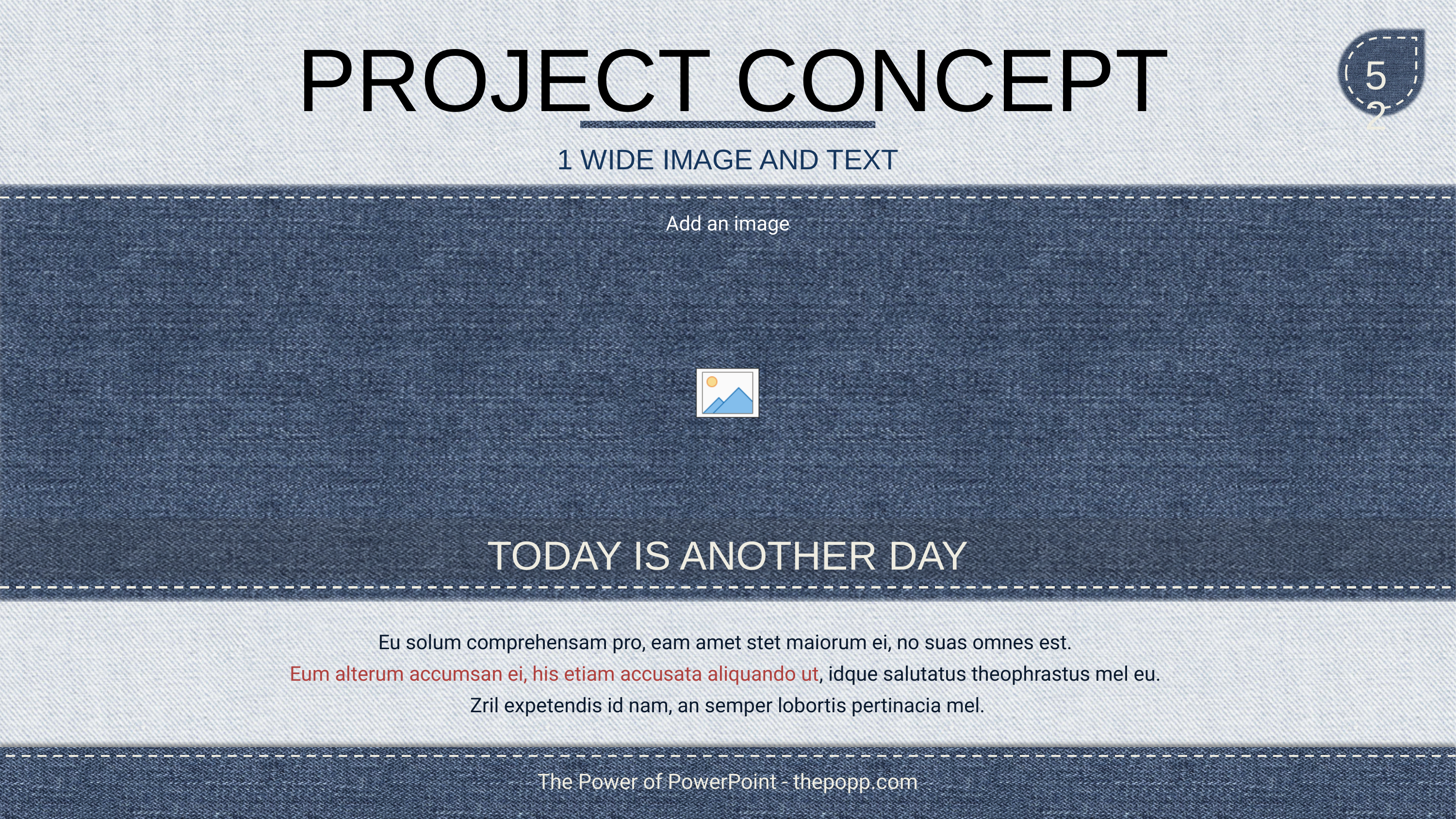

# PROJECT CONCEPT
52
1 WIDE IMAGE AND TEXT

TODAY IS ANOTHER DAY
Eu solum comprehensam pro, eam amet stet maiorum ei, no suas omnes est.
Eum alterum accumsan ei, his etiam accusata aliquando ut, idque salutatus theophrastus mel eu.
Zril expetendis id nam, an semper lobortis pertinacia mel.
The Power of PowerPoint - thepopp.com